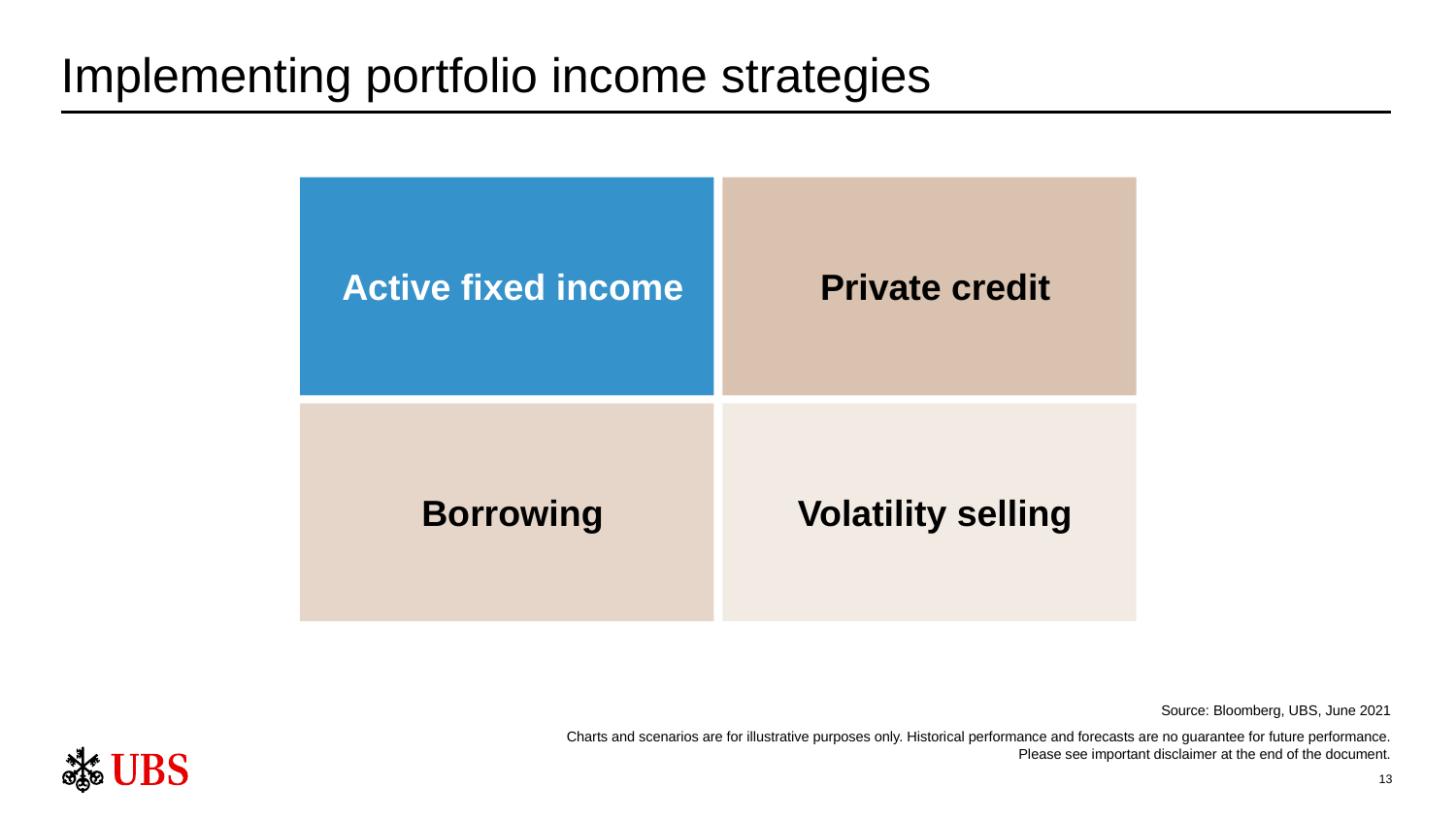

# Implementing portfolio income strategies
Active fixed income
Private credit
Borrowing
Volatility selling
Source: Bloomberg, UBS, June 2021
Charts and scenarios are for illustrative purposes only. Historical performance and forecasts are no guarantee for future performance.
Please see important disclaimer at the end of the document.